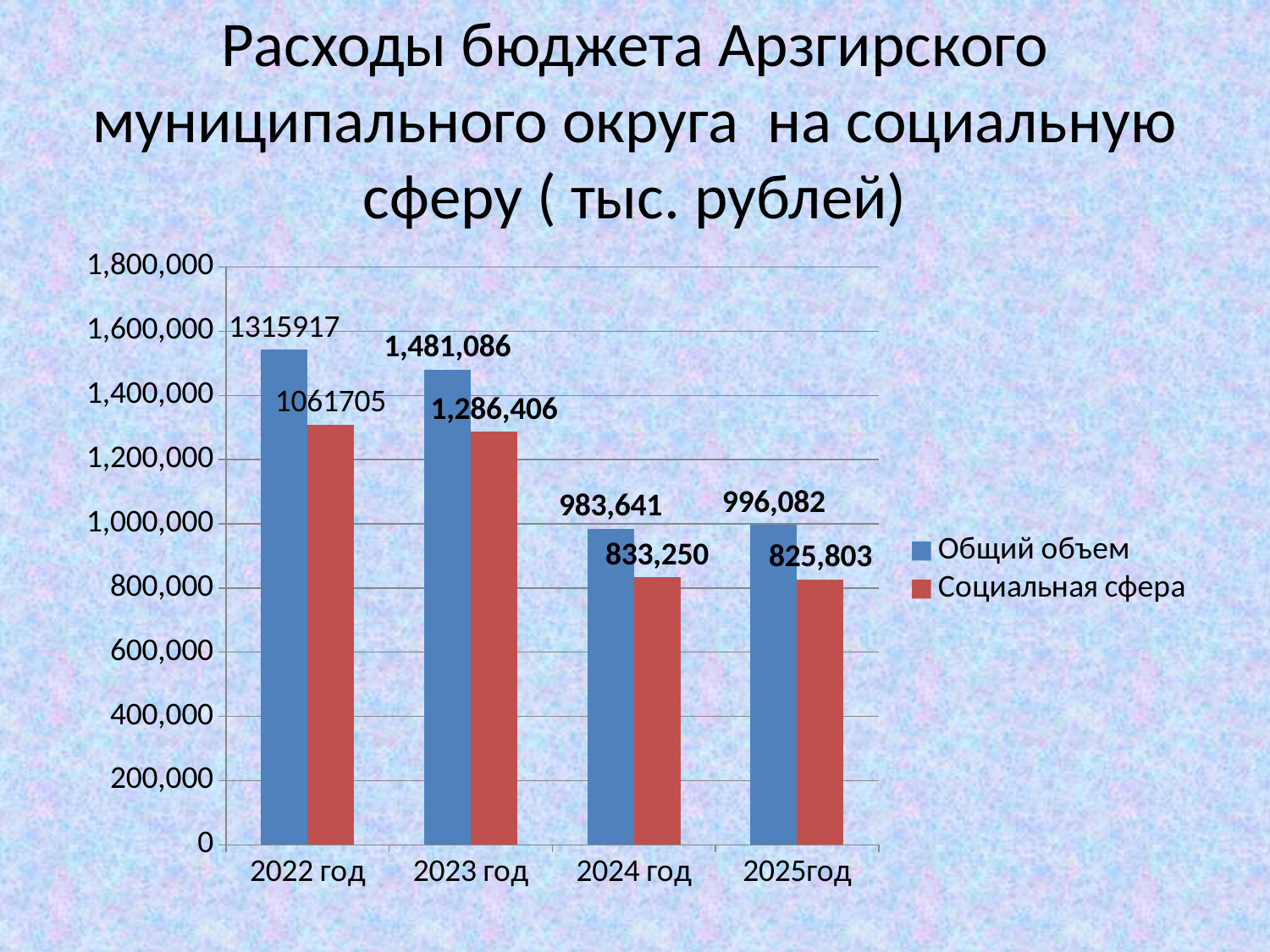

# Расходы бюджета Арзгирского муниципального округа  на социальную сферу ( тыс. рублей)

### Chart

| Category | Общий объем | Социальная сфера |
|---|---|---|
| 2022 год | 1541952.0 | 1308999.0 |
| 2023 год | 1481086.0 | 1286406.0 |
| 2024 год | 983641.0 | 833250.0 |
| 2025год | 996081.9600000001 | 825803.0 |